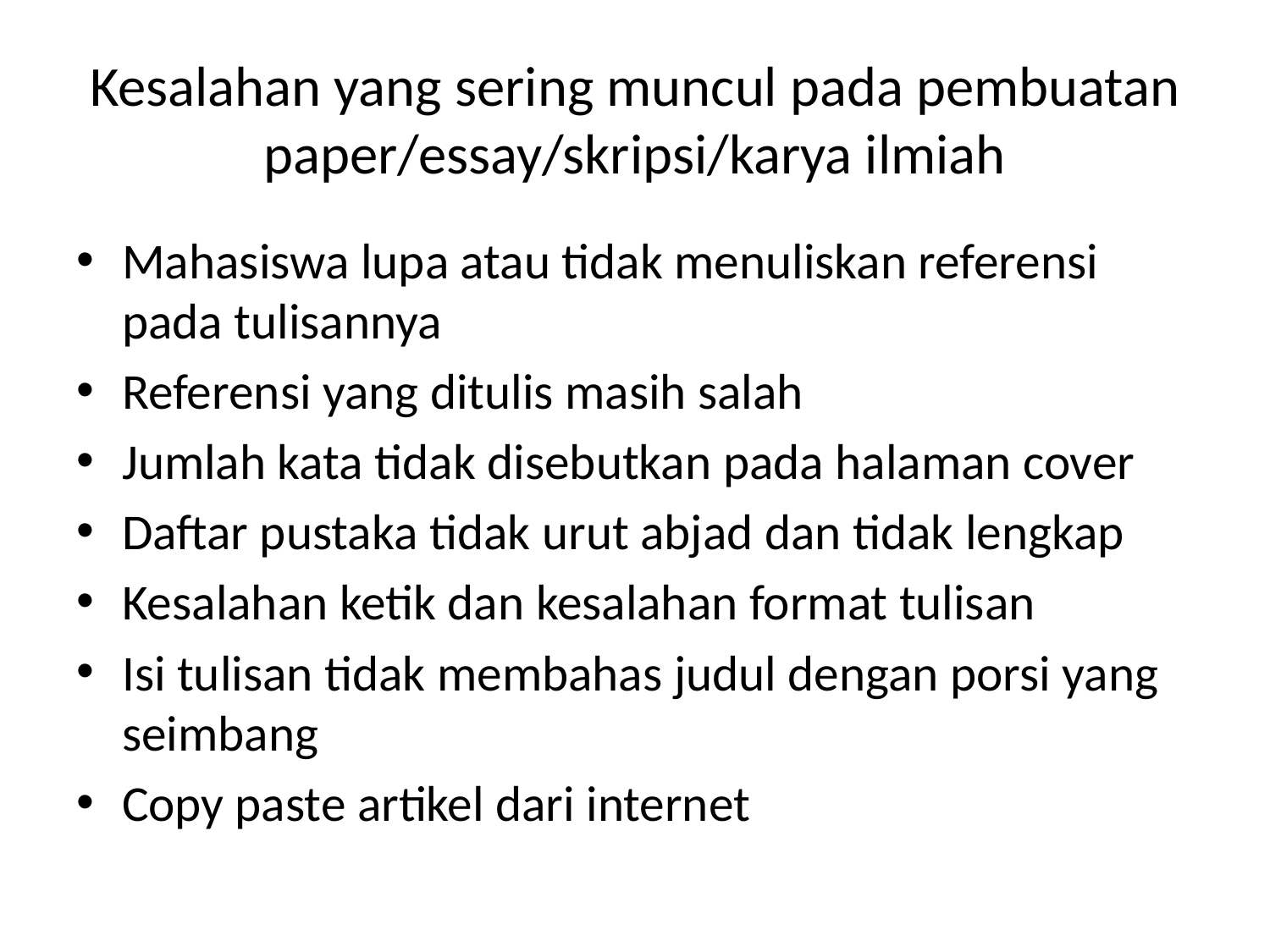

# Kesalahan yang sering muncul pada pembuatan paper/essay/skripsi/karya ilmiah
Mahasiswa lupa atau tidak menuliskan referensi pada tulisannya
Referensi yang ditulis masih salah
Jumlah kata tidak disebutkan pada halaman cover
Daftar pustaka tidak urut abjad dan tidak lengkap
Kesalahan ketik dan kesalahan format tulisan
Isi tulisan tidak membahas judul dengan porsi yang seimbang
Copy paste artikel dari internet